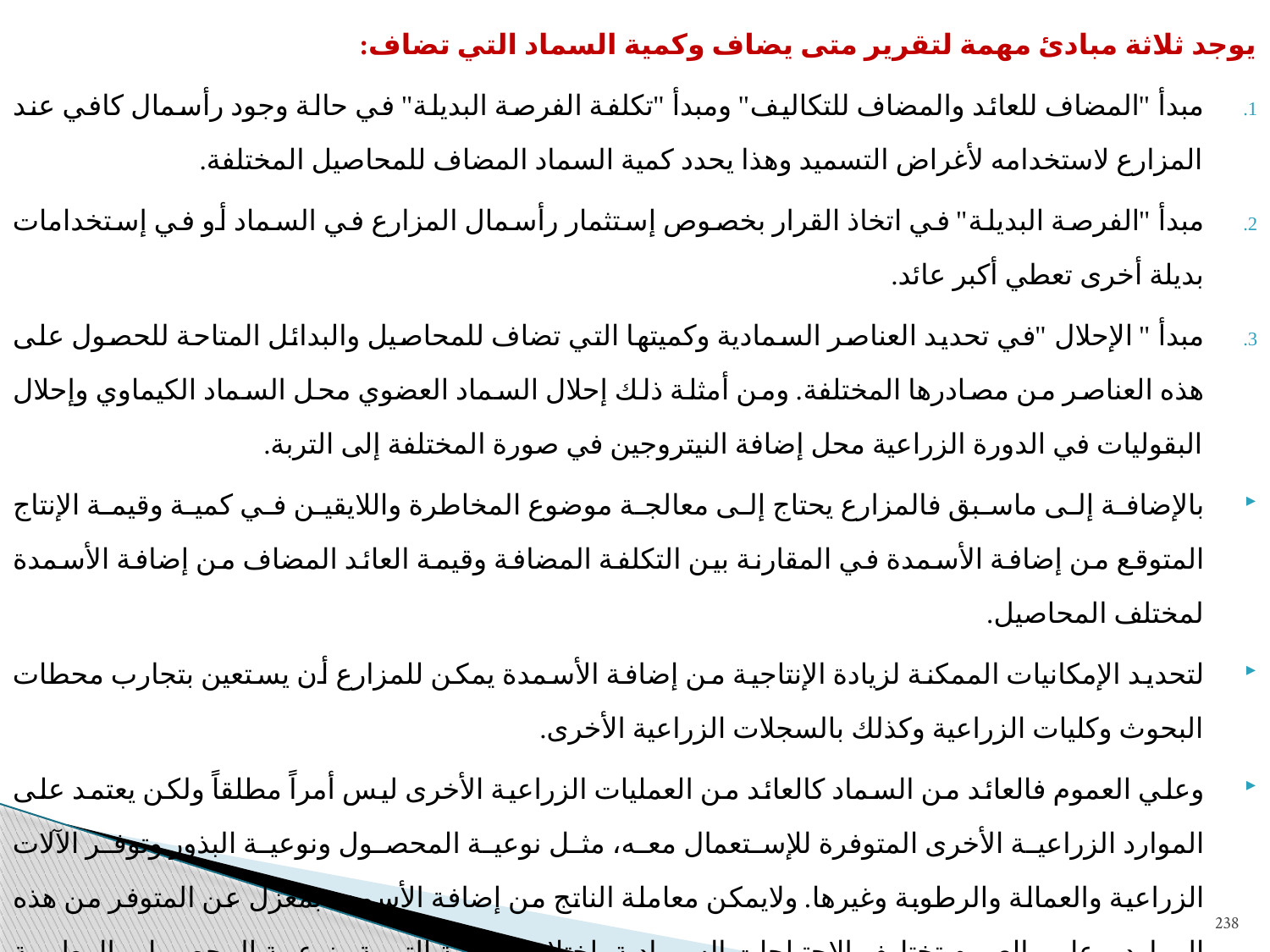

يوجد ثلاثة مبادئ مهمة لتقرير متى يضاف وكمية السماد التي تضاف:
مبدأ "المضاف للعائد والمضاف للتكاليف" ومبدأ "تكلفة الفرصة البديلة" في حالة وجود رأسمال كافي عند المزارع لاستخدامه لأغراض التسميد وهذا يحدد كمية السماد المضاف للمحاصيل المختلفة.
مبدأ "الفرصة البديلة" في اتخاذ القرار بخصوص إستثمار رأسمال المزارع في السماد أو في إستخدامات بديلة أخرى تعطي أكبر عائد.
مبدأ " الإحلال "في تحديد العناصر السمادية وكميتها التي تضاف للمحاصيل والبدائل المتاحة للحصول على هذه العناصر من مصادرها المختلفة. ومن أمثلة ذلك إحلال السماد العضوي محل السماد الكيماوي وإحلال البقوليات في الدورة الزراعية محل إضافة النيتروجين في صورة المختلفة إلى التربة.
بالإضافة إلى ماسبق فالمزارع يحتاج إلى معالجة موضوع المخاطرة واللايقين في كمية وقيمة الإنتاج المتوقع من إضافة الأسمدة في المقارنة بين التكلفة المضافة وقيمة العائد المضاف من إضافة الأسمدة لمختلف المحاصيل.
لتحديد الإمكانيات الممكنة لزيادة الإنتاجية من إضافة الأسمدة يمكن للمزارع أن يستعين بتجارب محطات البحوث وكليات الزراعية وكذلك بالسجلات الزراعية الأخرى.
وعلي العموم فالعائد من السماد كالعائد من العمليات الزراعية الأخرى ليس أمراً مطلقاً ولكن يعتمد على الموارد الزراعية الأخرى المتوفرة للإستعمال معه، مثل نوعية المحصول ونوعية البذور وتوفر الآلات الزراعية والعمالة والرطوبة وغيرها. ولايمكن معاملة الناتج من إضافة الأسمدة بمعزل عن المتوفر من هذه الموارد. وعلى العموم تختلف الاحتياجات السمادية باختلاف نوعية التربة ونوعية المحصول والرطوبة المتوفرة وكمية البذور وغيرها وهو ما يعرف بالاستجابة المحصولية للسماد تحت الظروف المختلفة والتي يجب أخذها في الاعتبار عند تحديد كمية السماد ونوعيته ومواعيد إضافته وطرقها لمختلف المحاصيل الزراعية.
238